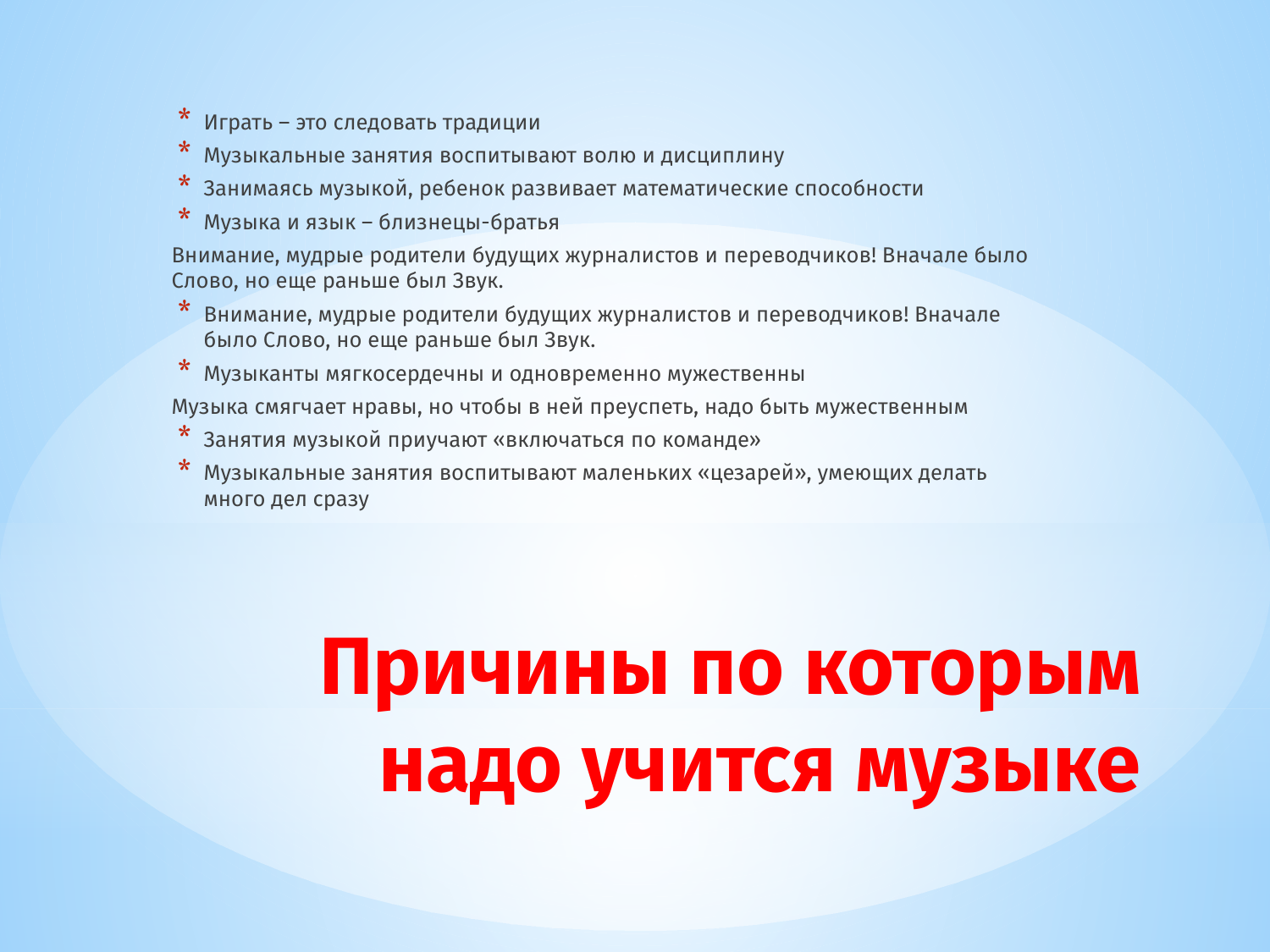

Играть – это следовать традиции
Музыкальные занятия воспитывают волю и дисциплину
Занимаясь музыкой, ребенок развивает математические способности
Музыка и язык – близнецы-братья
Внимание, мудрые родители будущих журналистов и переводчиков! Вначале было Слово, но еще раньше был Звук.
Внимание, мудрые родители будущих журналистов и переводчиков! Вначале было Слово, но еще раньше был Звук.
Музыканты мягкосердечны и одновременно мужественны
Музыка смягчает нравы, но чтобы в ней преуспеть, надо быть мужественным
Занятия музыкой приучают «включаться по команде»
Музыкальные занятия воспитывают маленьких «цезарей», умеющих делать много дел сразу

# Причины по которым надо учится музыке